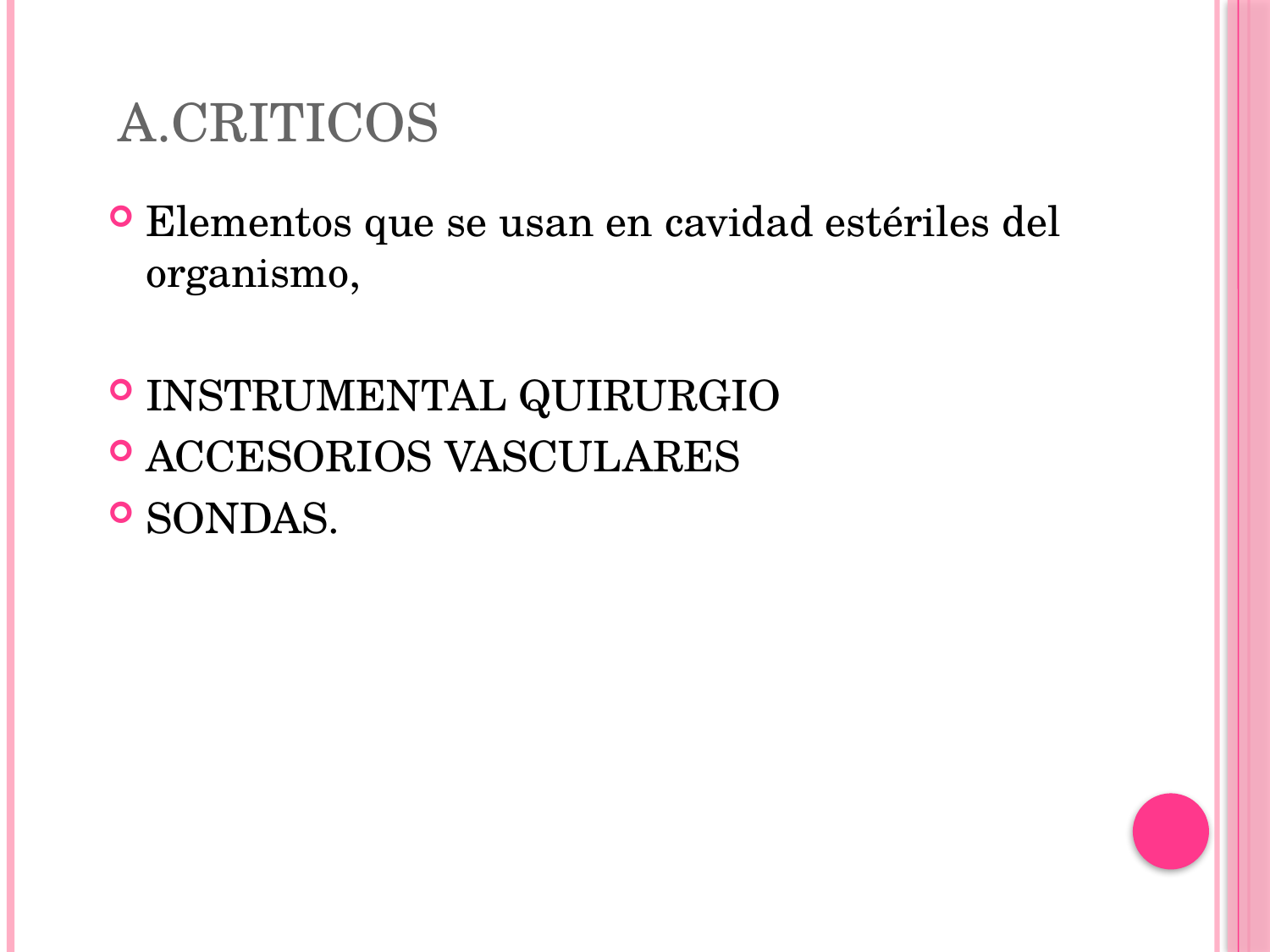

# A.CRITICOS

Elementos que se usan en cavidad estériles del organismo,

INSTRUMENTAL QUIRURGIO
ACCESORIOS VASCULARES
SONDAS.